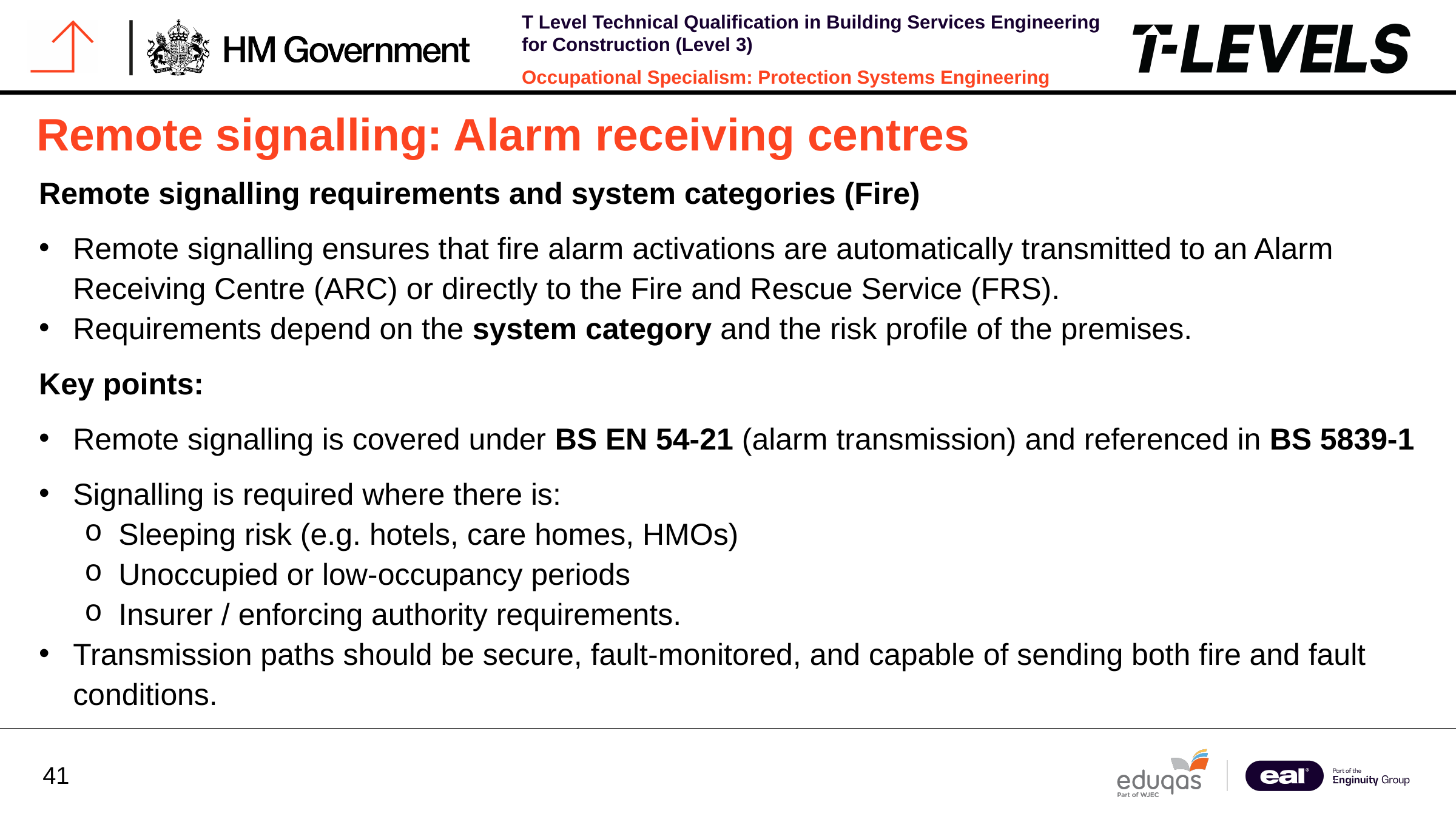

Remote signalling: Alarm receiving centres
Remote signalling requirements and system categories (Fire)
Remote signalling ensures that fire alarm activations are automatically transmitted to an Alarm Receiving Centre (ARC) or directly to the Fire and Rescue Service (FRS).
Requirements depend on the system category and the risk profile of the premises.
Key points:
Remote signalling is covered under BS EN 54-21 (alarm transmission) and referenced in BS 5839-1
Signalling is required where there is:
Sleeping risk (e.g. hotels, care homes, HMOs)
Unoccupied or low-occupancy periods
Insurer / enforcing authority requirements.
Transmission paths should be secure, fault-monitored, and capable of sending both fire and fault conditions.